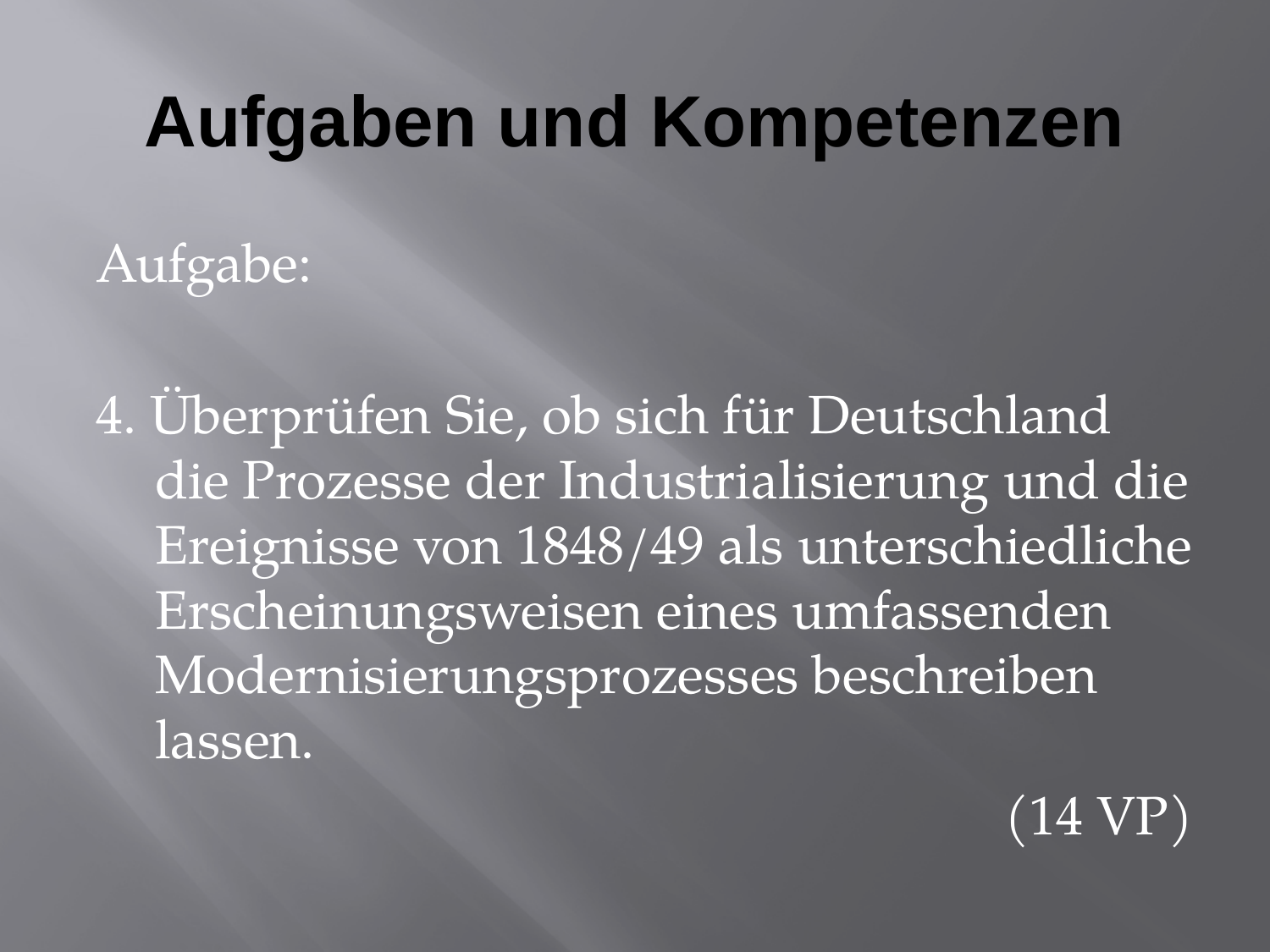

# Aufgaben und Kompetenzen
Aufgabe:

4. Überprüfen Sie, ob sich für Deutschland die Prozesse der Industrialisierung und die Ereignisse von 1848/49 als unterschiedliche Erscheinungsweisen eines umfassenden Modernisierungsprozesses beschreiben lassen.
 			(14 VP)